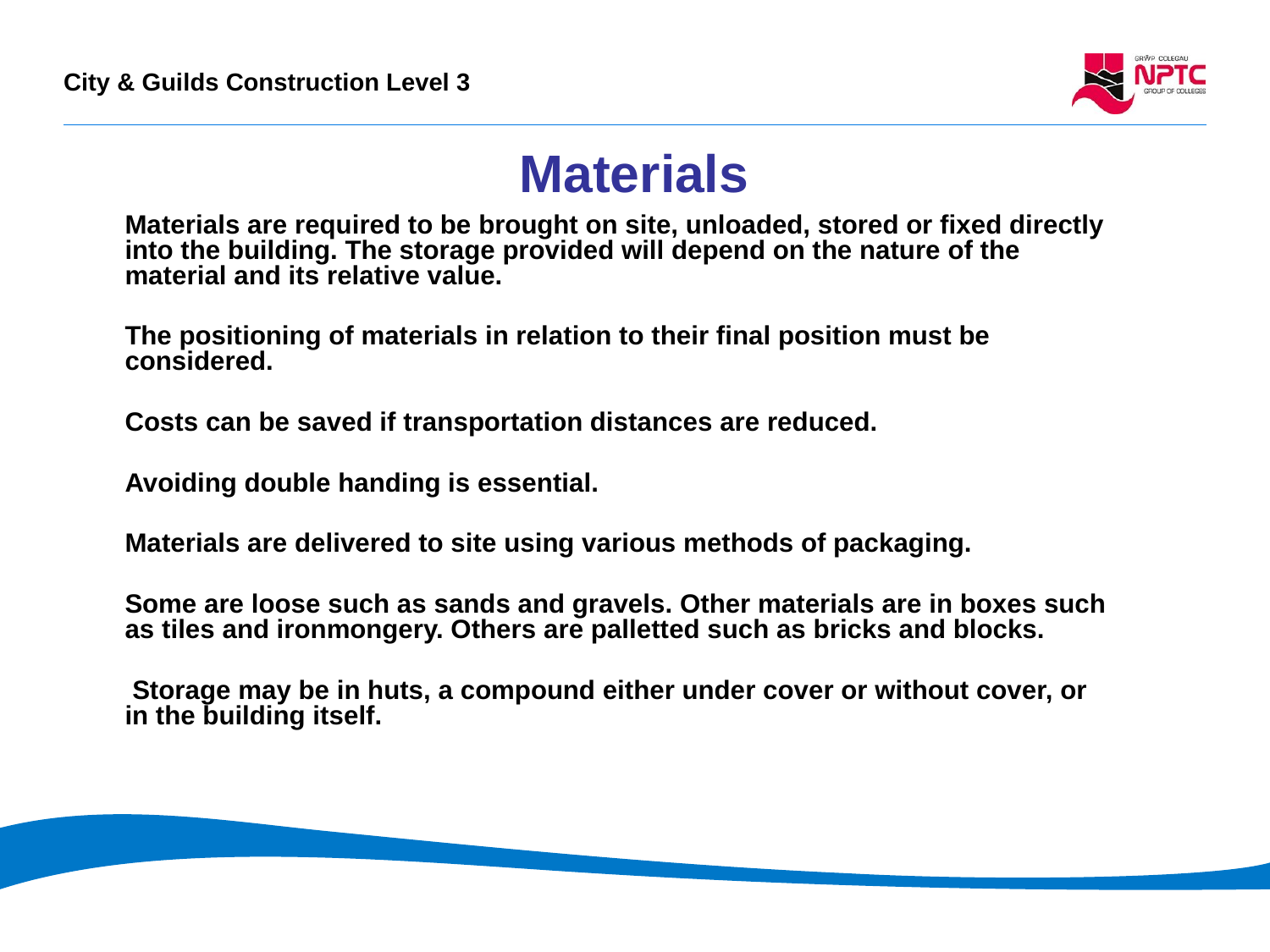

# Materials
Materials are required to be brought on site, unloaded, stored or fixed directly into the building. The storage provided will depend on the nature of the material and its relative value.
The positioning of materials in relation to their final position must be considered.
Costs can be saved if transportation distances are reduced.
Avoiding double handing is essential.
Materials are delivered to site using various methods of packaging.
Some are loose such as sands and gravels. Other materials are in boxes such as tiles and ironmongery. Others are palletted such as bricks and blocks.
 Storage may be in huts, a compound either under cover or without cover, or in the building itself.